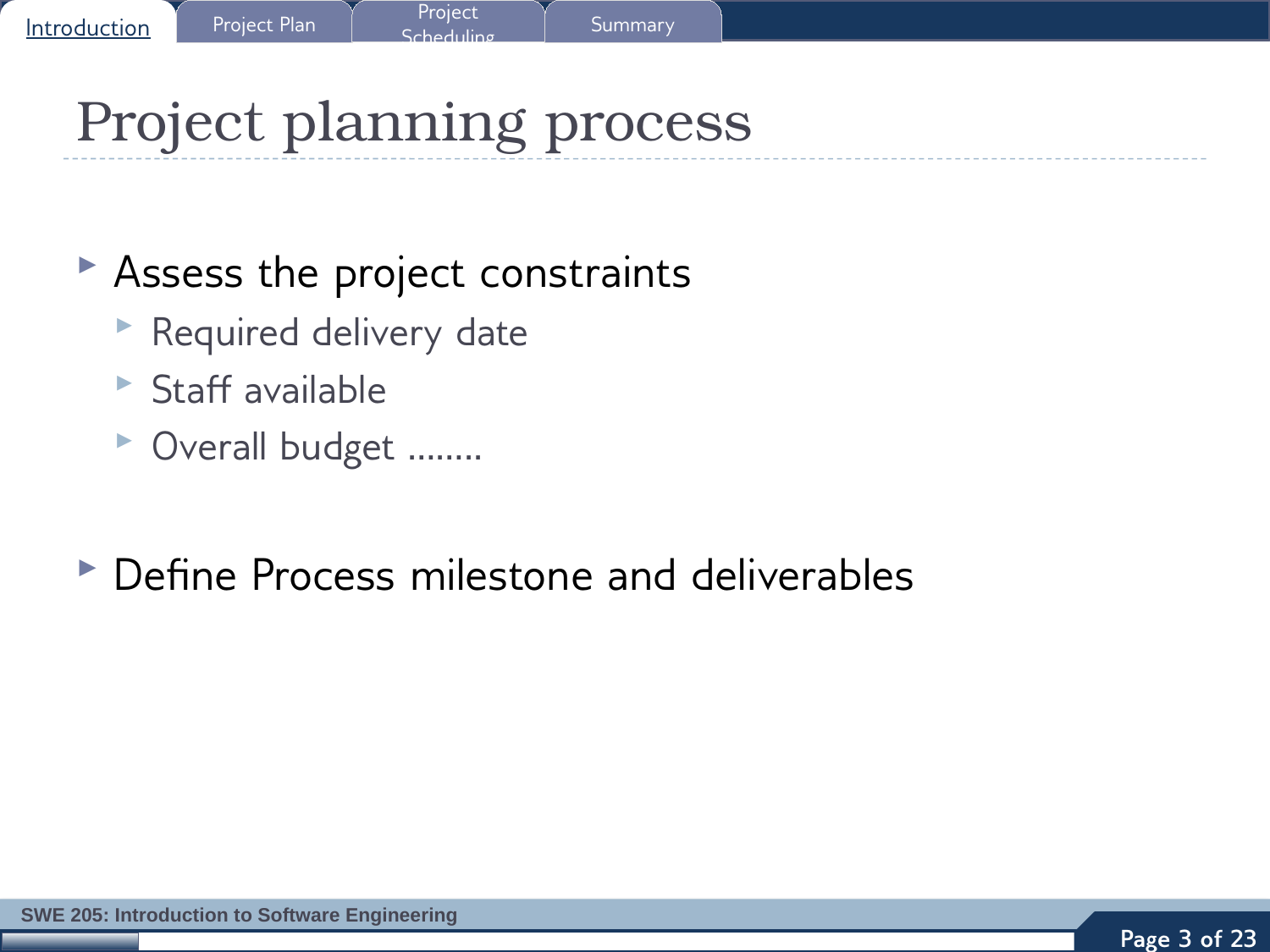

Introduction
Project Plan
Project Scheduling
Summary
# Project planning process

Assess the project constraints
Required delivery date
Staff available
Overall budget ……..

Define Process milestone and deliverables
3
Page 3 of 23